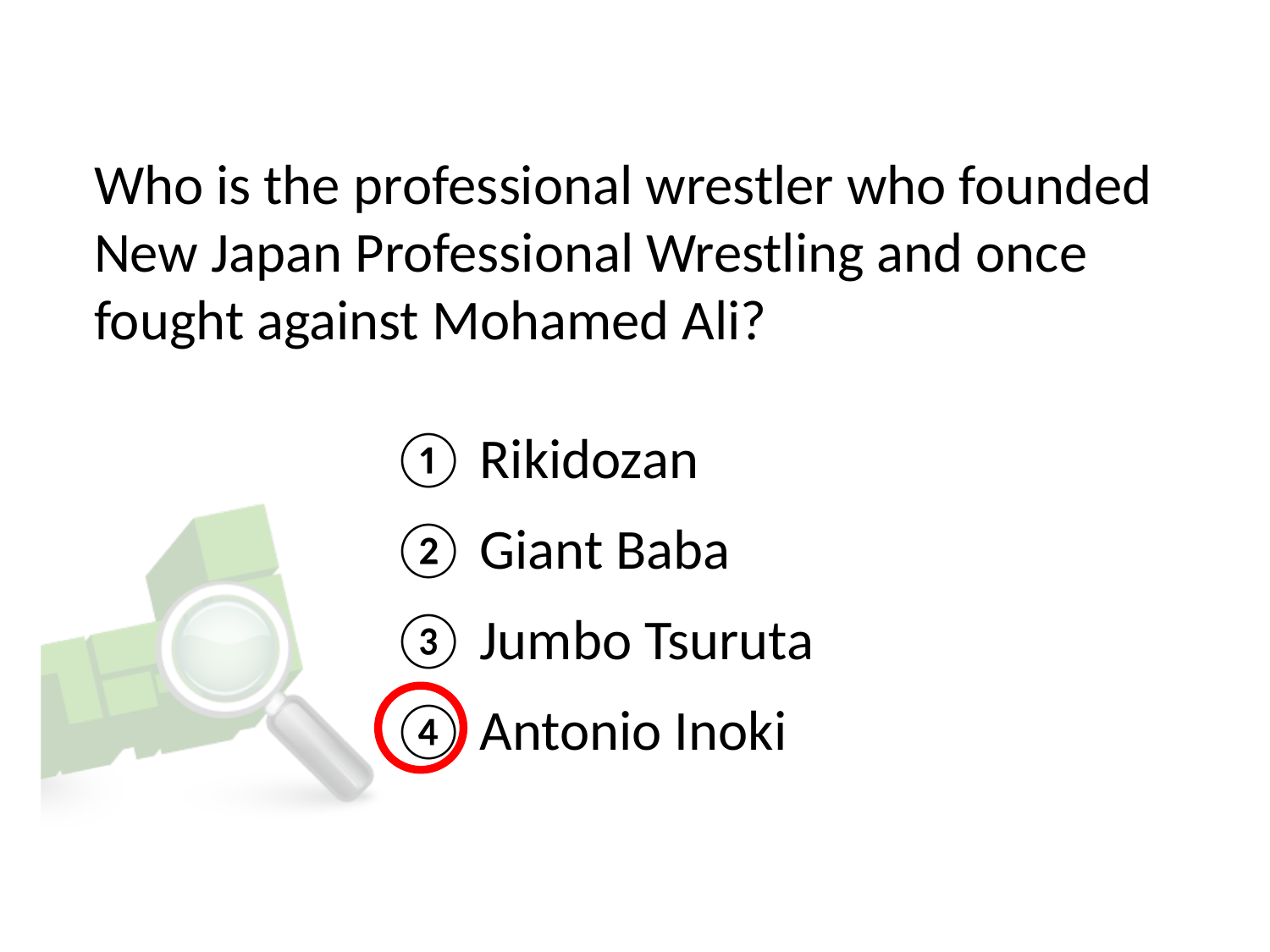

# Who is the professional wrestler who founded New Japan Professional Wrestling and once fought against Mohamed Ali?
① Rikidozan
② Giant Baba
③ Jumbo Tsuruta
④ Antonio Inoki